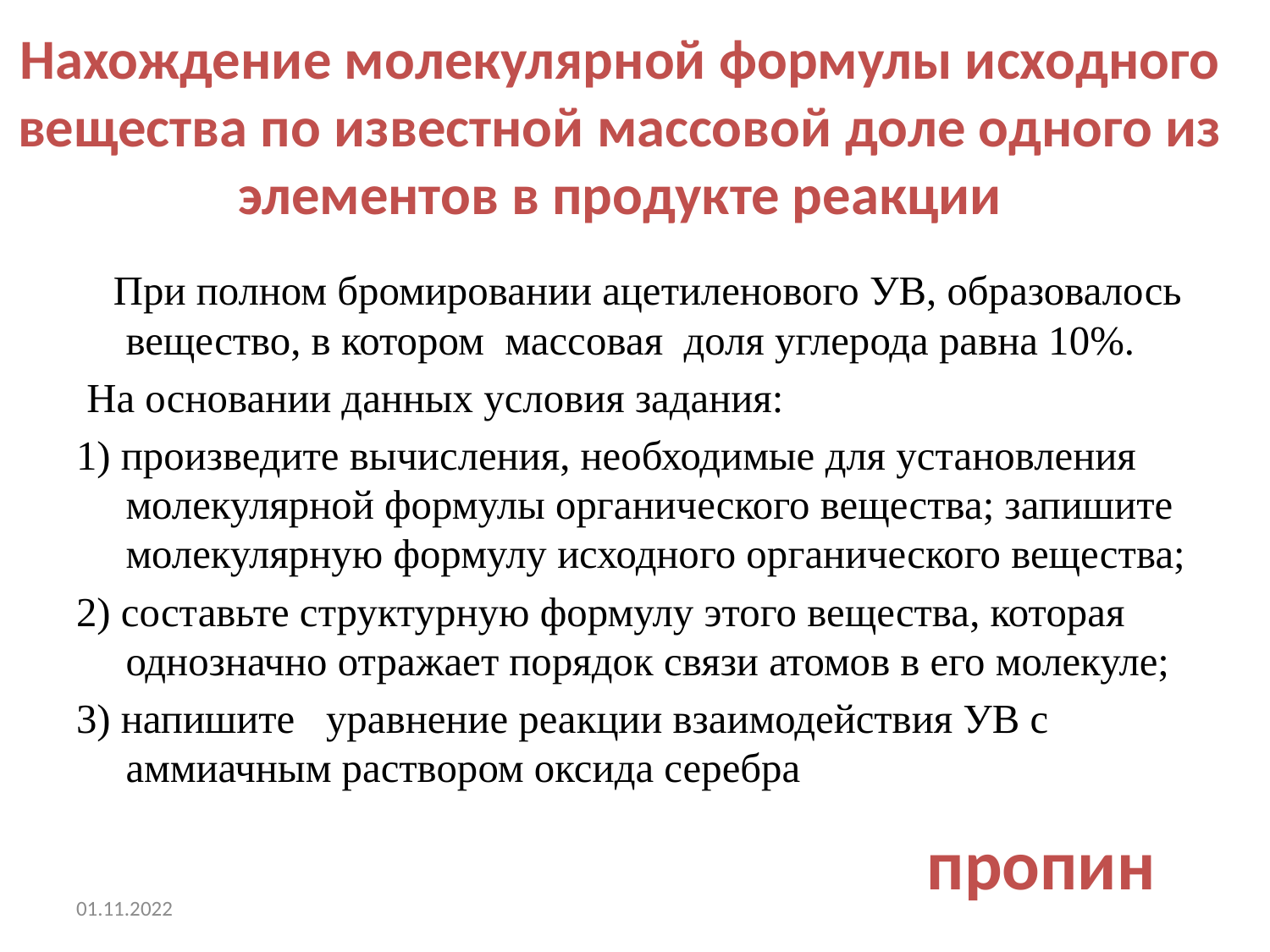

# Нахождение молекулярной формулы исходного вещества по известной массовой доле одного из элементов в продукте реакции
    При полном бромировании ацетиленового УВ, образовалось  вещество, в котором  массовая  доля углерода равна 10%.
 На основании данных условия задания:
1) произведите вычисления, необходимые для установления молекулярной формулы органического вещества; запишите молекулярную формулу исходного органического вещества;
2) составьте структурную формулу этого вещества, которая однозначно отражает порядок связи атомов в его молекуле;
3) напишите   уравнение реакции взаимодействия УВ с аммиачным раствором оксида серебра
пропин
01.11.2022